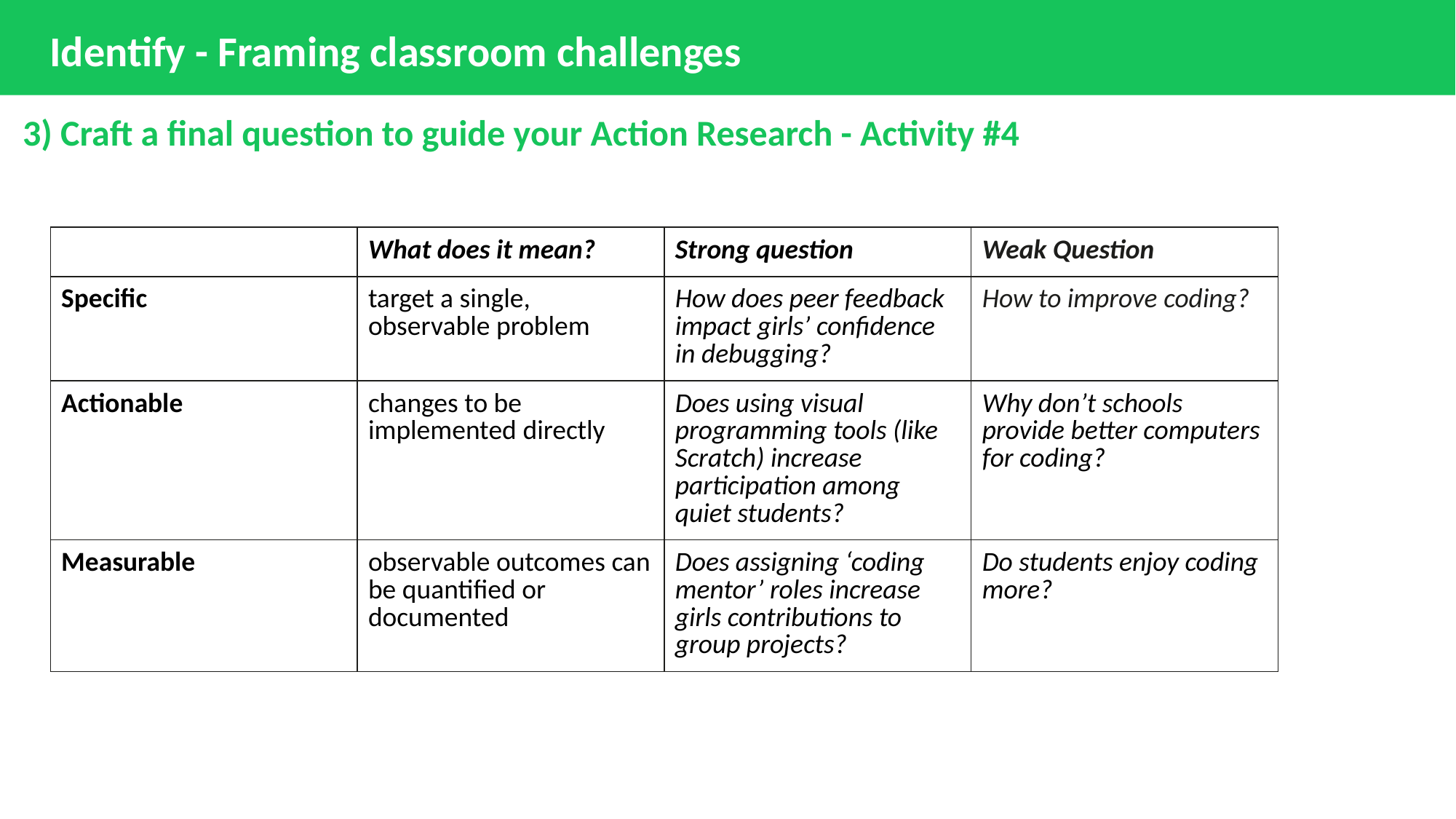

# Identify - Framing classroom challenges
3) Craft a final question to guide your Action Research - Activity #4

|  | What does it mean? | Strong question | Weak Question |
| --- | --- | --- | --- |
| Specific | target a single, observable problem | How does peer feedback impact girls’ confidence in debugging? | How to improve coding? |
| Actionable | changes to be implemented directly | Does using visual programming tools (like Scratch) increase participation among quiet students? | Why don’t schools provide better computers for coding? |
| Measurable | observable outcomes can be quantified or documented | Does assigning ‘coding mentor’ roles increase girls contributions to group projects? | Do students enjoy coding more? |